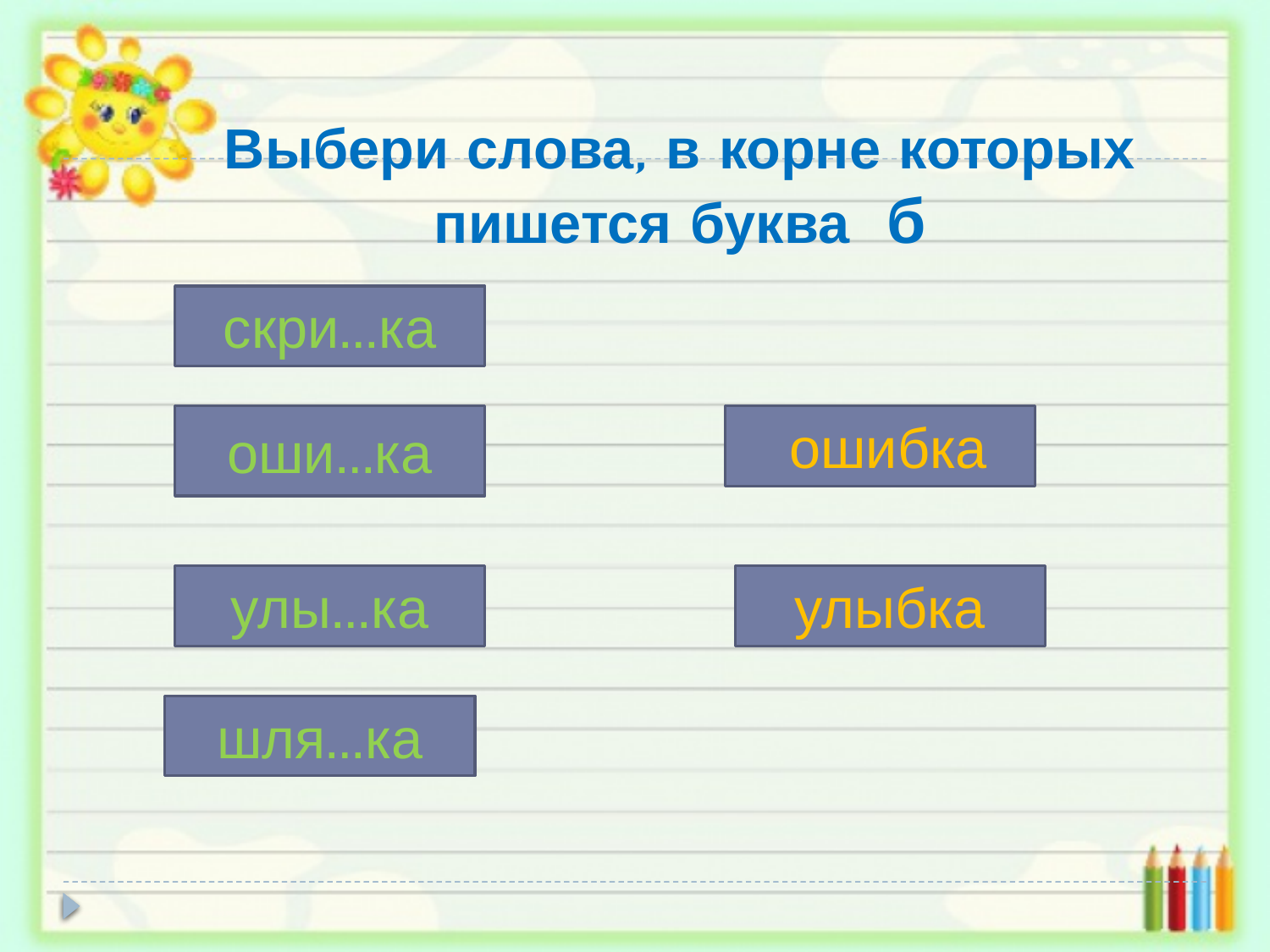

Выбери слова, в корне которых пишется буква  б
скри…ка
оши…ка
 ошибка
улы…ка
улыбка
шля…ка